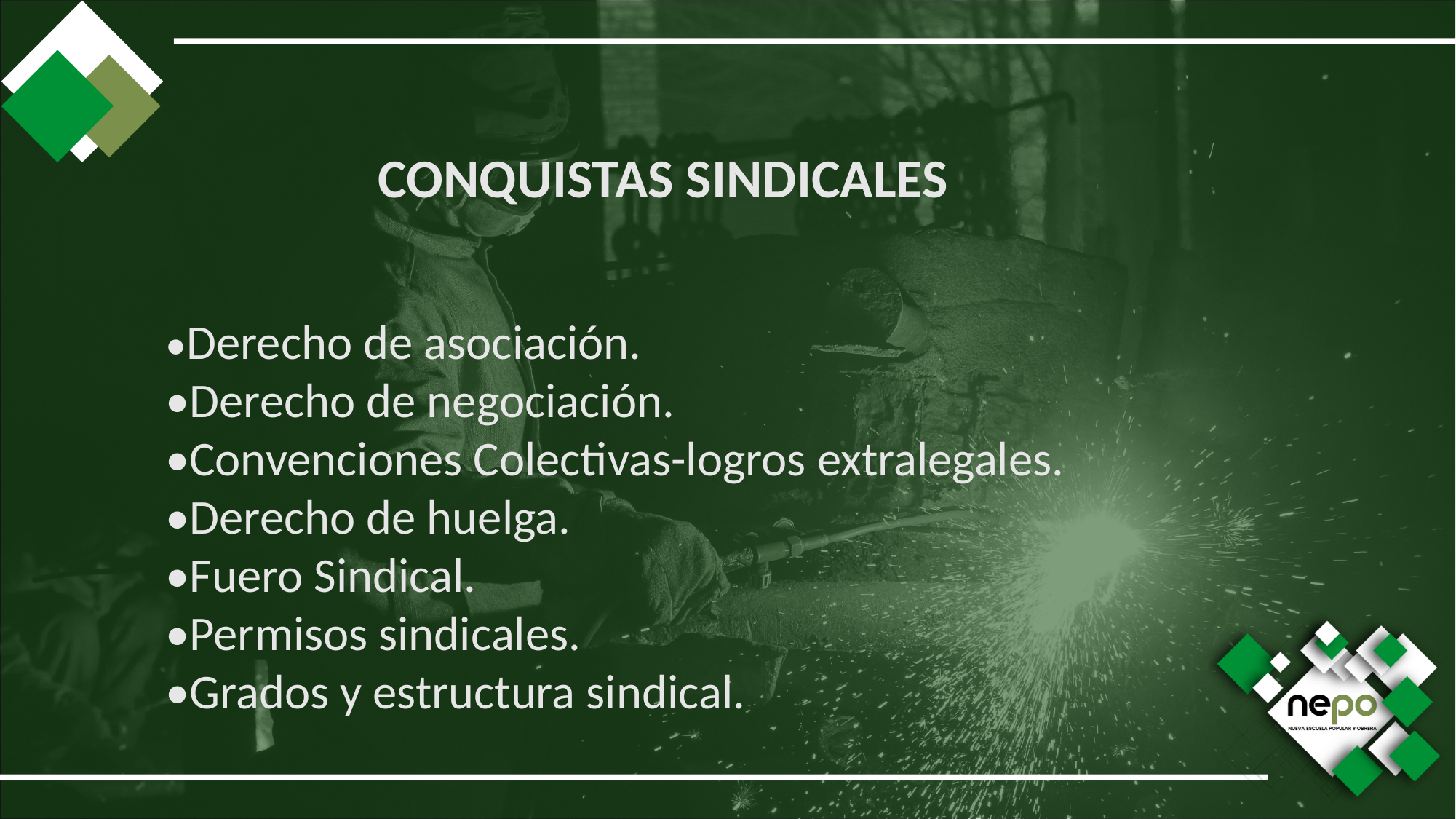

CONQUISTAS SINDICALES

•Derecho de asociación.
•Derecho de negociación.
•Convenciones Colectivas-logros extralegales.
•Derecho de huelga.
•Fuero Sindical.
•Permisos sindicales.
•Grados y estructura sindical.